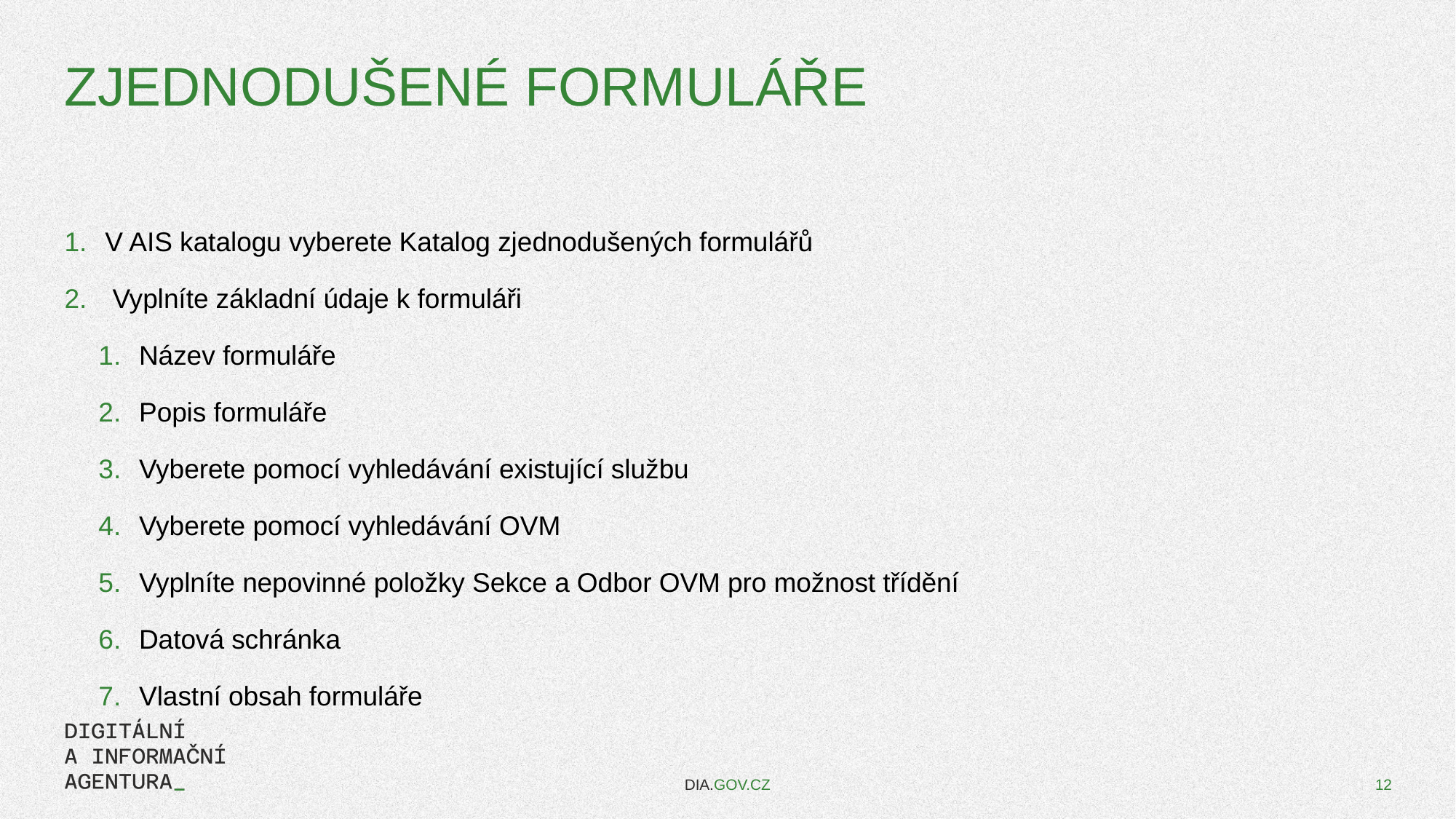

# Zjednodušené formuláře
V AIS katalogu vyberete Katalog zjednodušených formulářů
 Vyplníte základní údaje k formuláři
Název formuláře
Popis formuláře
Vyberete pomocí vyhledávání existující službu
Vyberete pomocí vyhledávání OVM
Vyplníte nepovinné položky Sekce a Odbor OVM pro možnost třídění
Datová schránka
Vlastní obsah formuláře
DIA.GOV.CZ
12